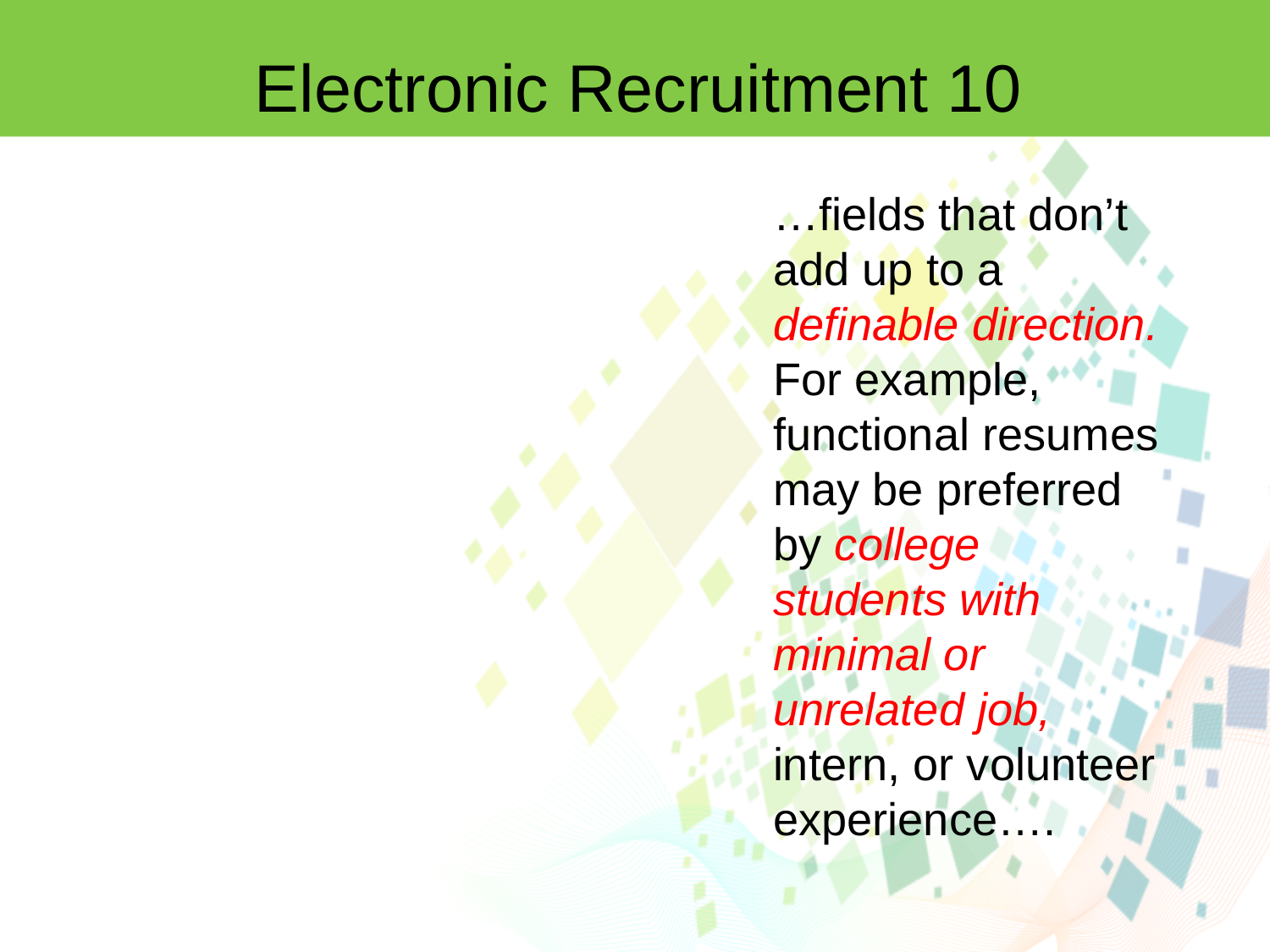

Electronic Recruitment 10
…fields that don’t add up to a definable direction. For example, functional resumes
may be preferred by college students with minimal or unrelated job, intern, or volunteer
experience….